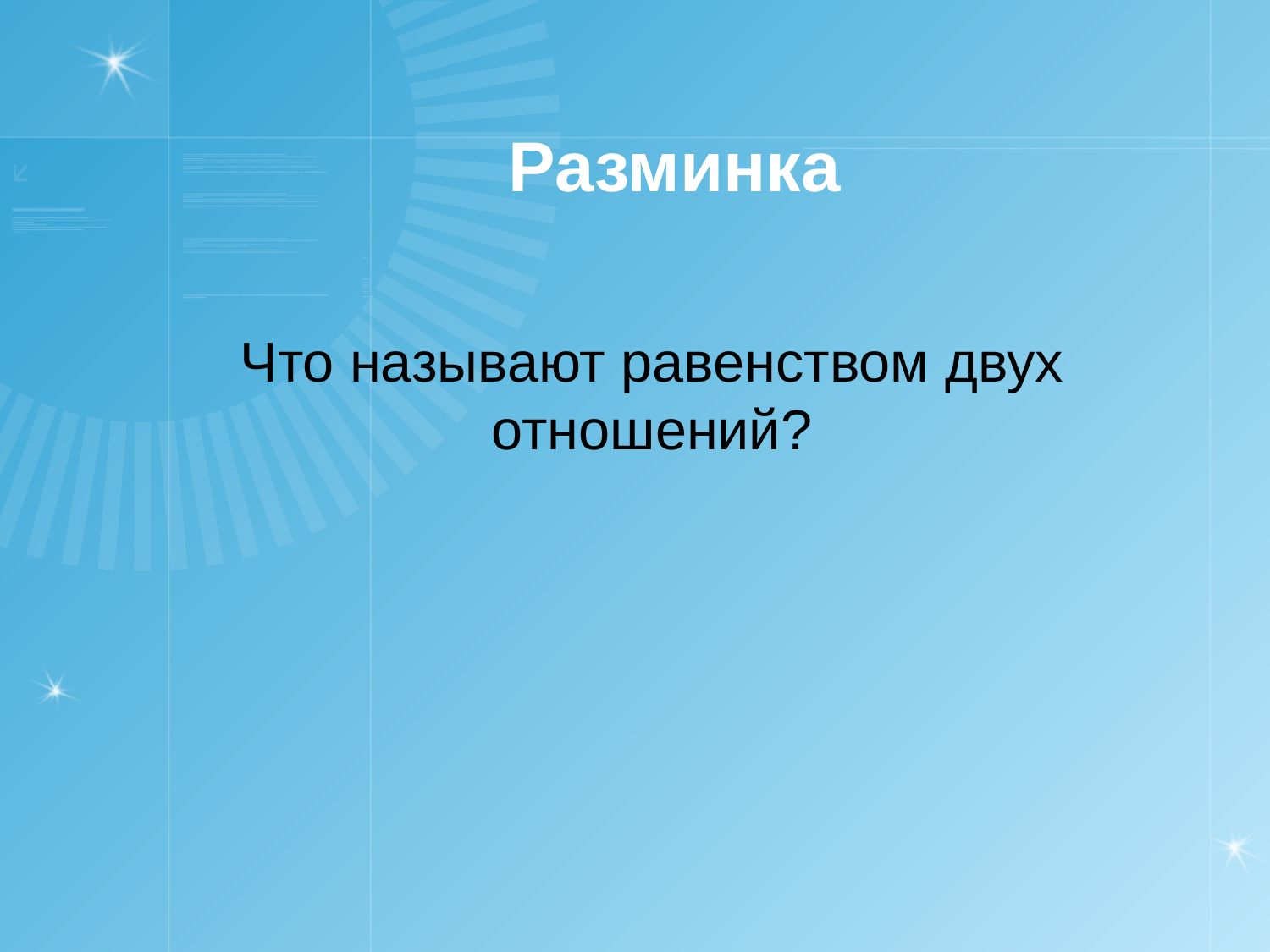

# Разминка
Что называют равенством двух отношений?